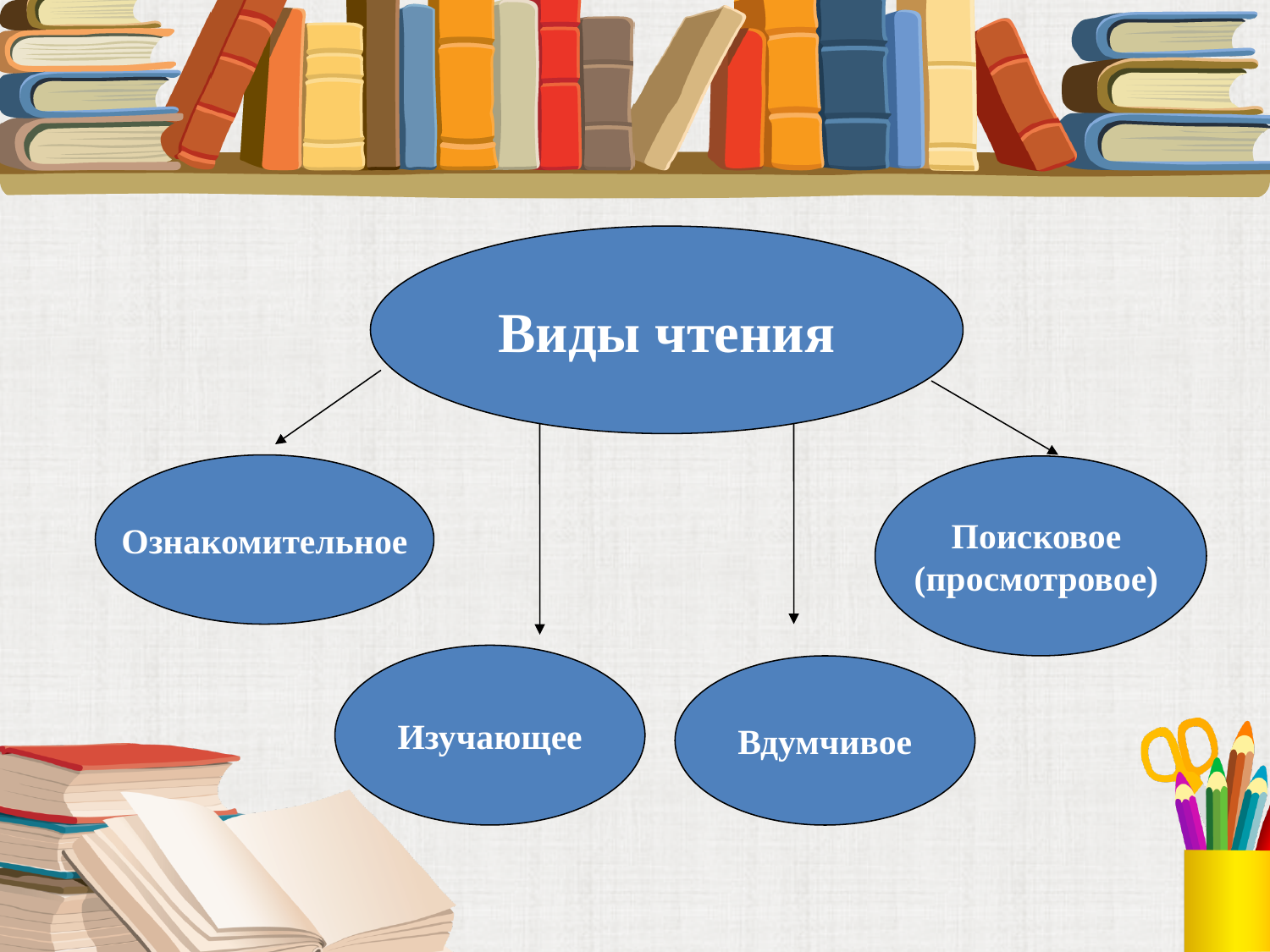

#
Виды чтения

Ознакомительное
Поисковое
(просмотровое)
Изучающее
Вдумчивое